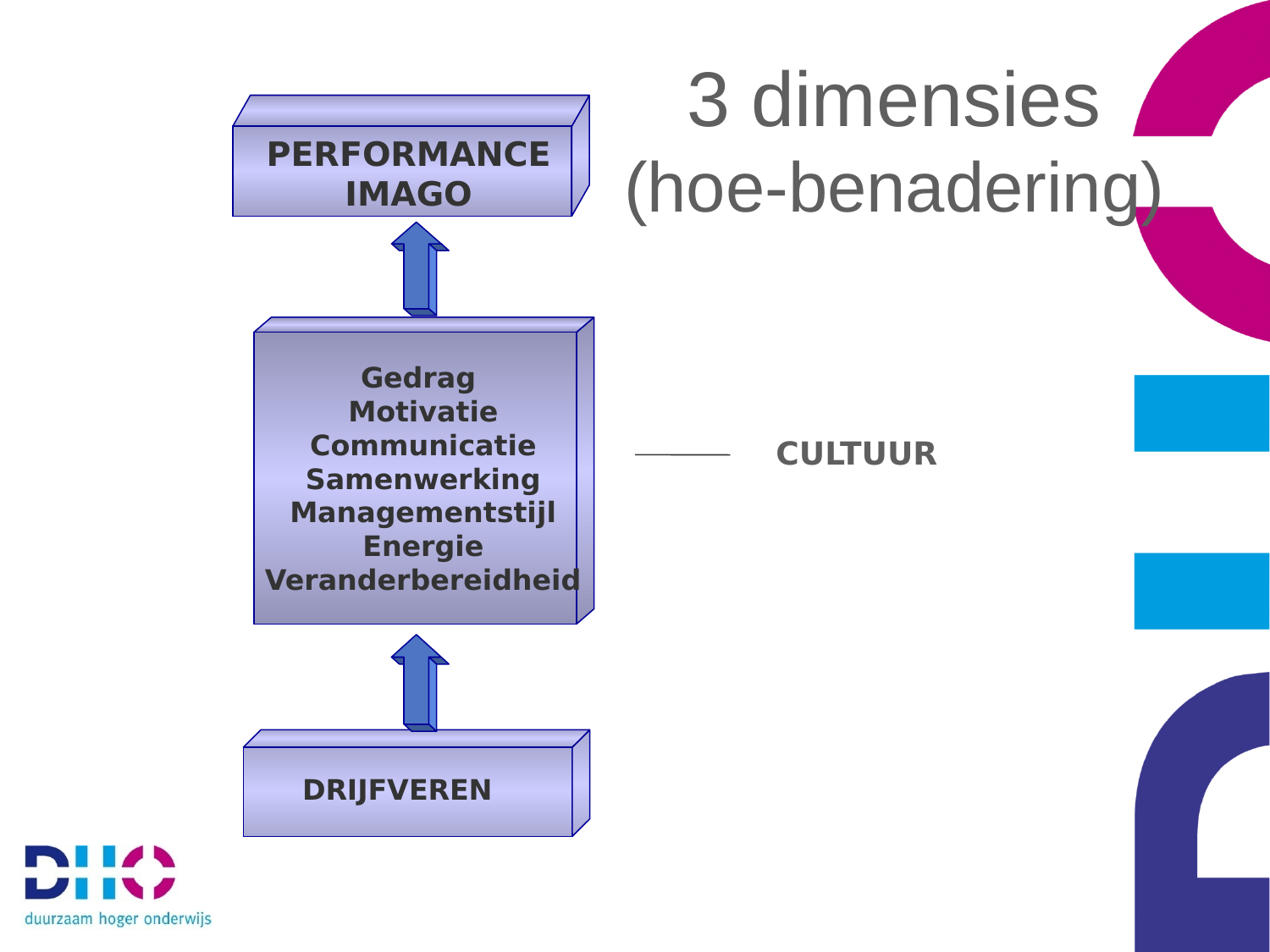

3 dimensies (hoe-benadering)

PERFORMANCE
IMAGO

Gedrag
 Motivatie
 Communicatie
 Samenwerking
 Managementstijl
 Energie
 Veranderbereidheid
CULTUUR

DRIJFVEREN